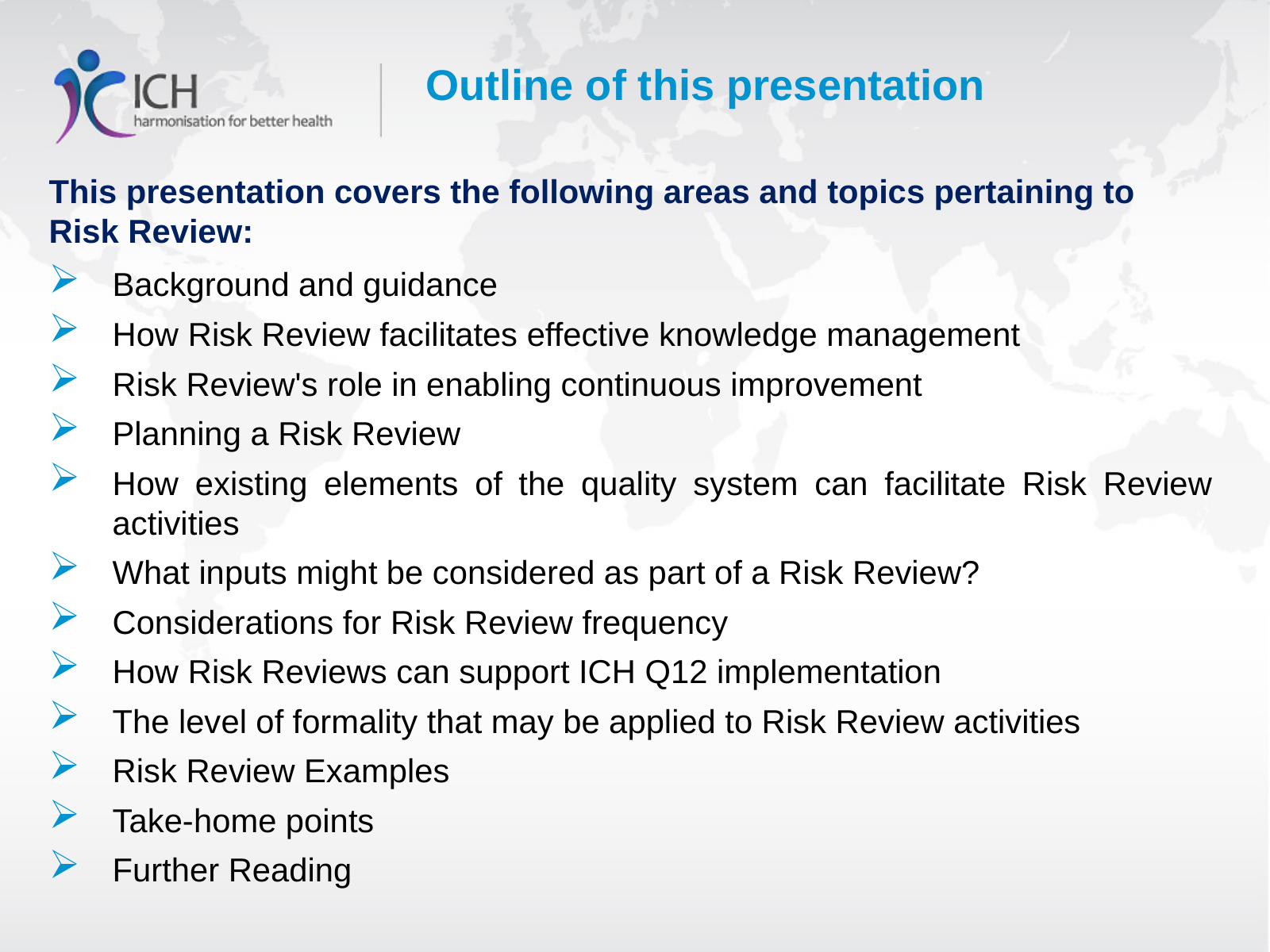

# Outline of this presentation
This presentation covers the following areas and topics pertaining to  Risk Review:

Background and guidance
How Risk Review facilitates effective knowledge management
Risk Review's role in enabling continuous improvement
Planning a Risk Review
How existing elements of the quality system can facilitate Risk Review activities
What inputs might be considered as part of a Risk Review?
Considerations for Risk Review frequency
How Risk Reviews can support ICH Q12 implementation
The level of formality that may be applied to Risk Review activities
Risk Review Examples
Take-home points
Further Reading